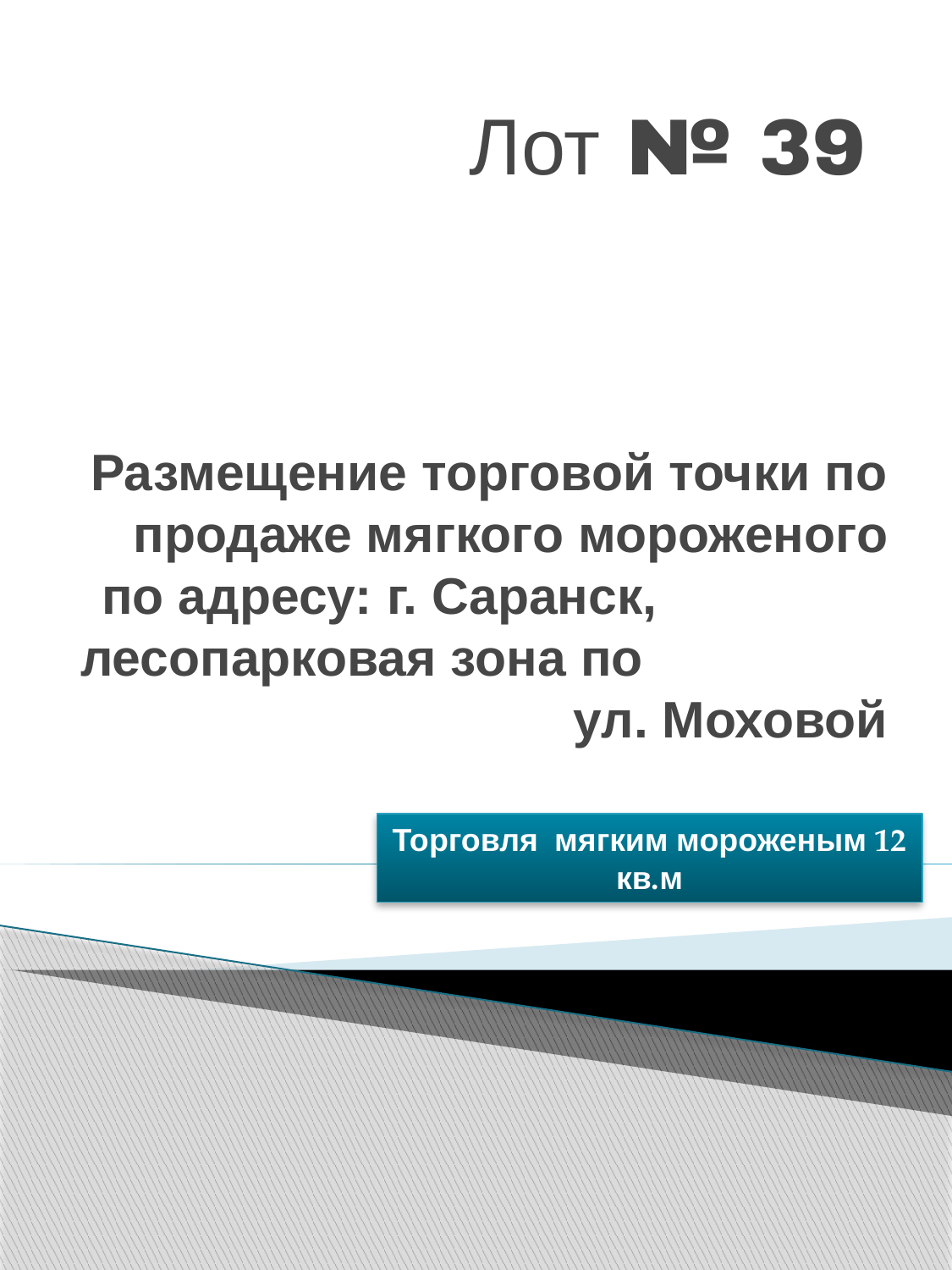

Лот № 39
# Размещение торговой точки по продаже мягкого мороженого по адресу: г. Саранск,                 лесопарковая зона по                       ул. Моховой
Торговля  мягким мороженым 12 кв.м